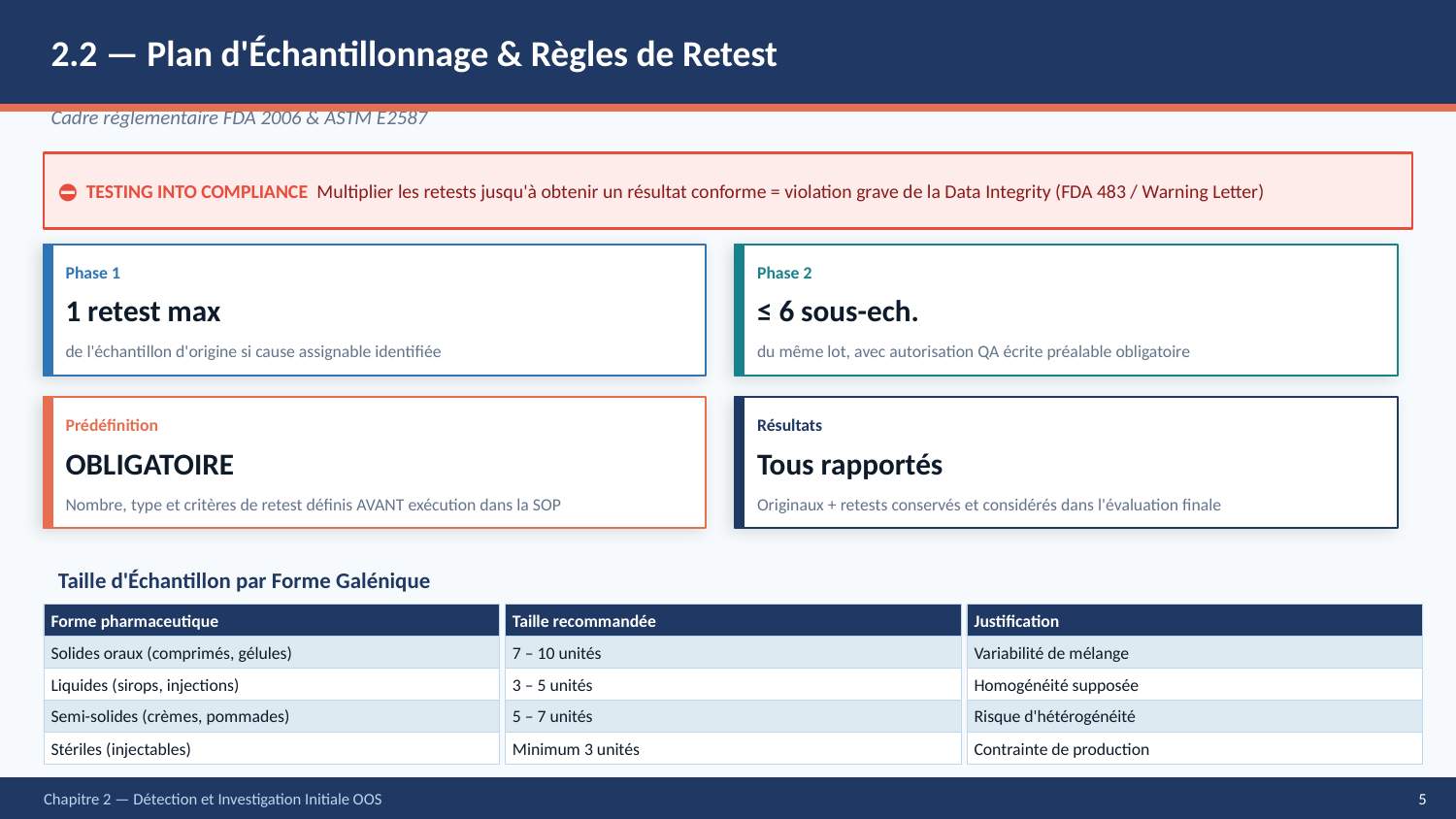

2.2 — Plan d'Échantillonnage & Règles de Retest

Cadre réglementaire FDA 2006 & ASTM E2587

⛔  TESTING INTO COMPLIANCE  Multiplier les retests jusqu'à obtenir un résultat conforme = violation grave de la Data Integrity (FDA 483 / Warning Letter)

Phase 1
Phase 2
1 retest max
≤ 6 sous-ech.
de l'échantillon d'origine si cause assignable identifiée
du même lot, avec autorisation QA écrite préalable obligatoire

Prédéfinition
Résultats
OBLIGATOIRE
Tous rapportés
Nombre, type et critères de retest définis AVANT exécution dans la SOP
Originaux + retests conservés et considérés dans l'évaluation finale
Taille d'Échantillon par Forme Galénique

Forme pharmaceutique

Taille recommandée

Justification

Solides oraux (comprimés, gélules)

7 – 10 unités

Variabilité de mélange

Liquides (sirops, injections)

3 – 5 unités

Homogénéité supposée

Semi-solides (crèmes, pommades)

5 – 7 unités

Risque d'hétérogénéité

Stériles (injectables)

Minimum 3 unités

Contrainte de production

Chapitre 2 — Détection et Investigation Initiale OOS
5